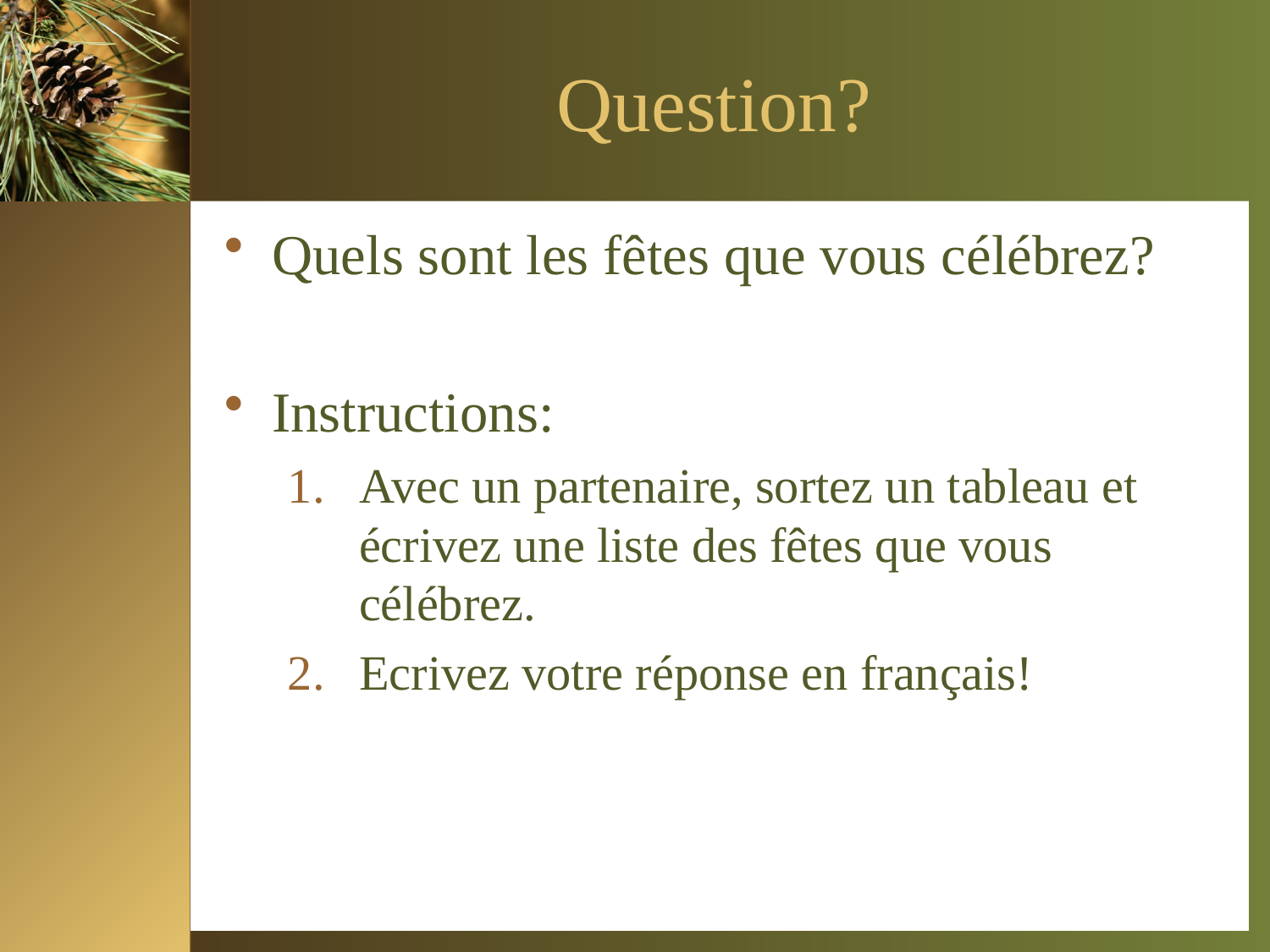

# Question?
Quels sont les fêtes que vous célébrez?

Instructions:
Avec un partenaire, sortez un tableau et écrivez une liste des fêtes que vous célébrez.
Ecrivez votre réponse en français!